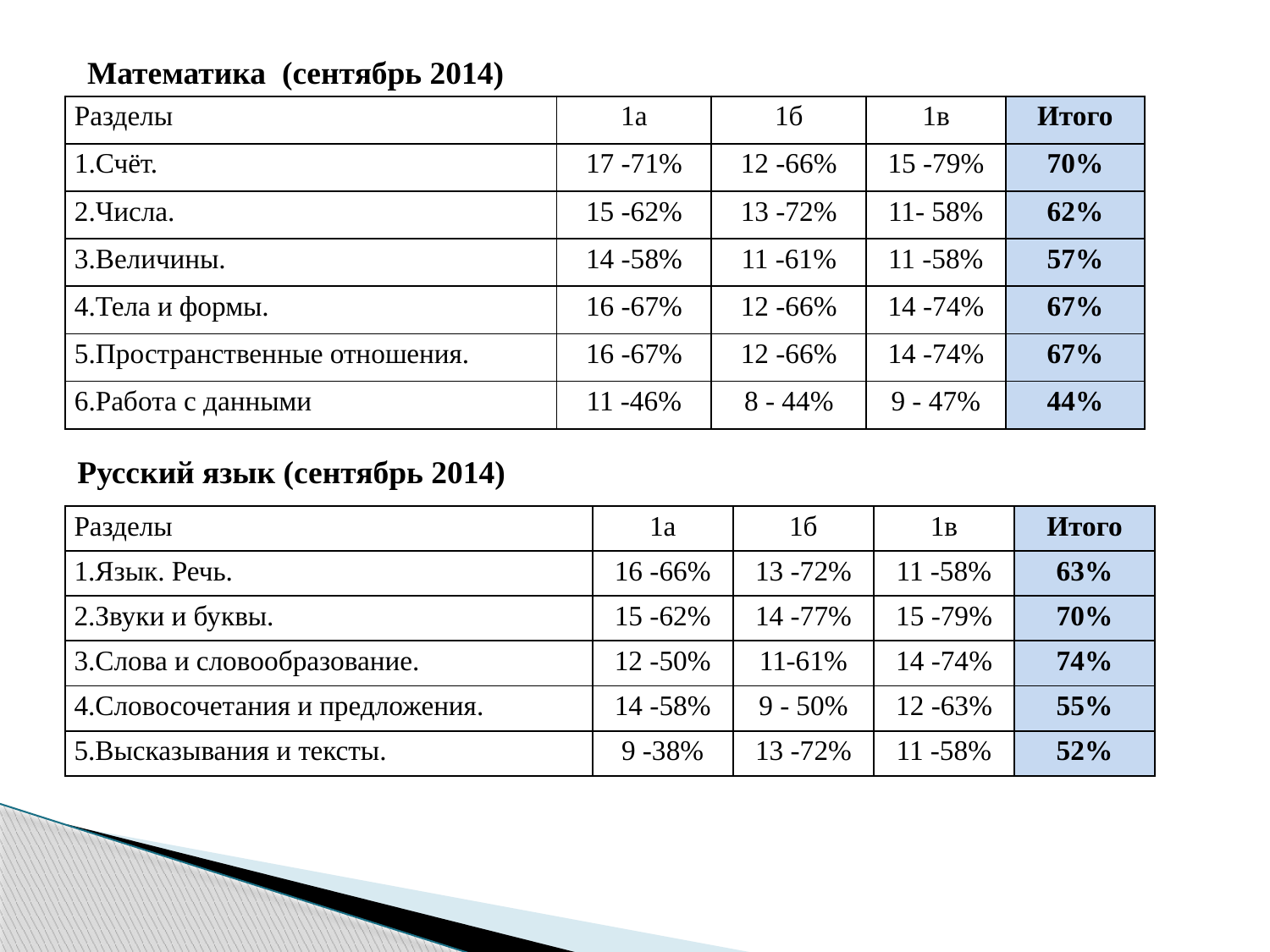

Математика  (сентябрь 2014)
| Разделы | 1а | 1б | 1в | Итого |
| --- | --- | --- | --- | --- |
| 1.Счёт. | 17 -71% | 12 -66% | 15 -79% | 70% |
| 2.Числа. | 15 -62% | 13 -72% | 11- 58% | 62% |
| 3.Величины. | 14 -58% | 11 -61% | 11 -58% | 57% |
| 4.Тела и формы. | 16 -67% | 12 -66% | 14 -74% | 67% |
| 5.Пространственные отношения. | 16 -67% | 12 -66% | 14 -74% | 67% |
| 6.Работа с данными | 11 -46% | 8 - 44% | 9 - 47% | 44% |
Русский язык (сентябрь 2014)
| Разделы | 1а | 1б | 1в | Итого |
| --- | --- | --- | --- | --- |
| 1.Язык. Речь. | 16 -66% | 13 -72% | 11 -58% | 63% |
| 2.Звуки и буквы. | 15 -62% | 14 -77% | 15 -79% | 70% |
| 3.Слова и словообразование. | 12 -50% | 11-61% | 14 -74% | 74% |
| 4.Словосочетания и предложения. | 14 -58% | 9 - 50% | 12 -63% | 55% |
| 5.Высказывания и тексты. | 9 -38% | 13 -72% | 11 -58% | 52% |